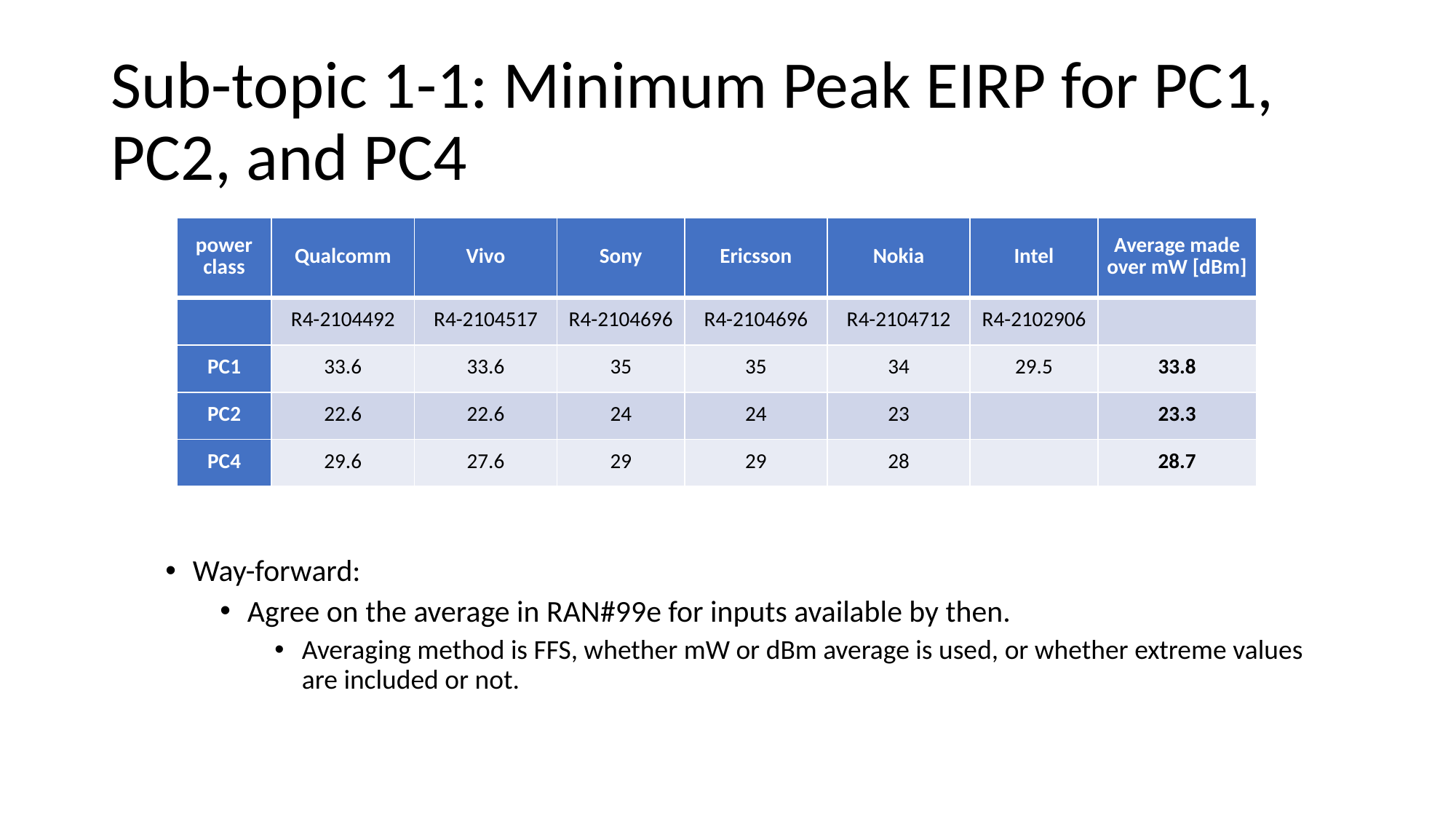

# Sub-topic 1-1: Minimum Peak EIRP for PC1, PC2, and PC4
| power class | Qualcomm | Vivo | Sony | Ericsson | Nokia | Intel | Average made over mW [dBm] |
| --- | --- | --- | --- | --- | --- | --- | --- |
|  | R4-2104492 | R4-2104517 | R4-2104696 | R4-2104696 | R4-2104712 | R4-2102906 |  |
| PC1 | 33.6 | 33.6 | 35 | 35 | 34 | 29.5 | 33.8 |
| PC2 | 22.6 | 22.6 | 24 | 24 | 23 |  | 23.3 |
| PC4 | 29.6 | 27.6 | 29 | 29 | 28 |  | 28.7 |
Way-forward:
Agree on the average in RAN#99e for inputs available by then.
Averaging method is FFS, whether mW or dBm average is used, or whether extreme values are included or not.